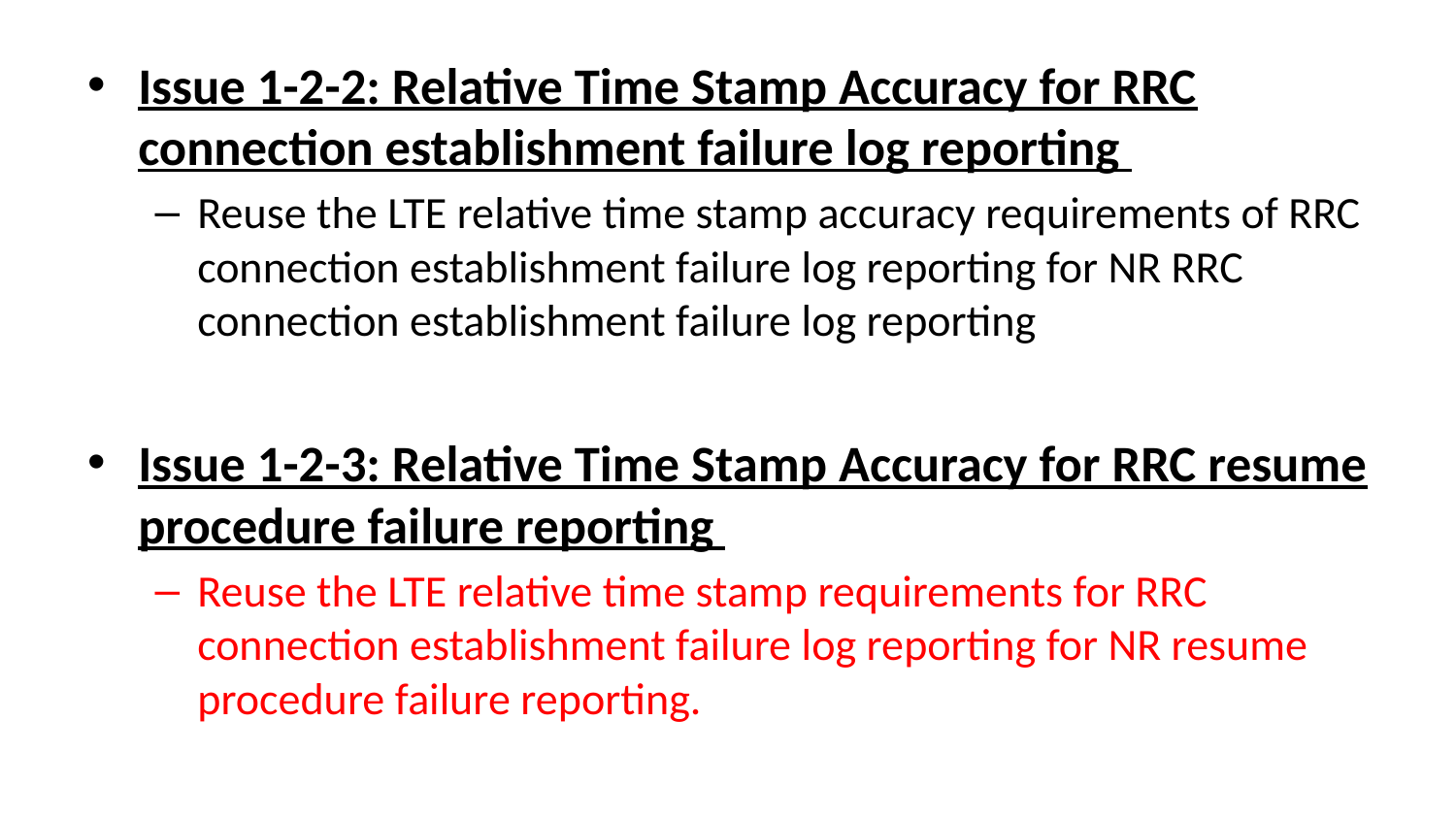

Issue 1-2-2: Relative Time Stamp Accuracy for RRC connection establishment failure log reporting
Reuse the LTE relative time stamp accuracy requirements of RRC connection establishment failure log reporting for NR RRC connection establishment failure log reporting

Issue 1-2-3: Relative Time Stamp Accuracy for RRC resume procedure failure reporting
Reuse the LTE relative time stamp requirements for RRC connection establishment failure log reporting for NR resume procedure failure reporting.